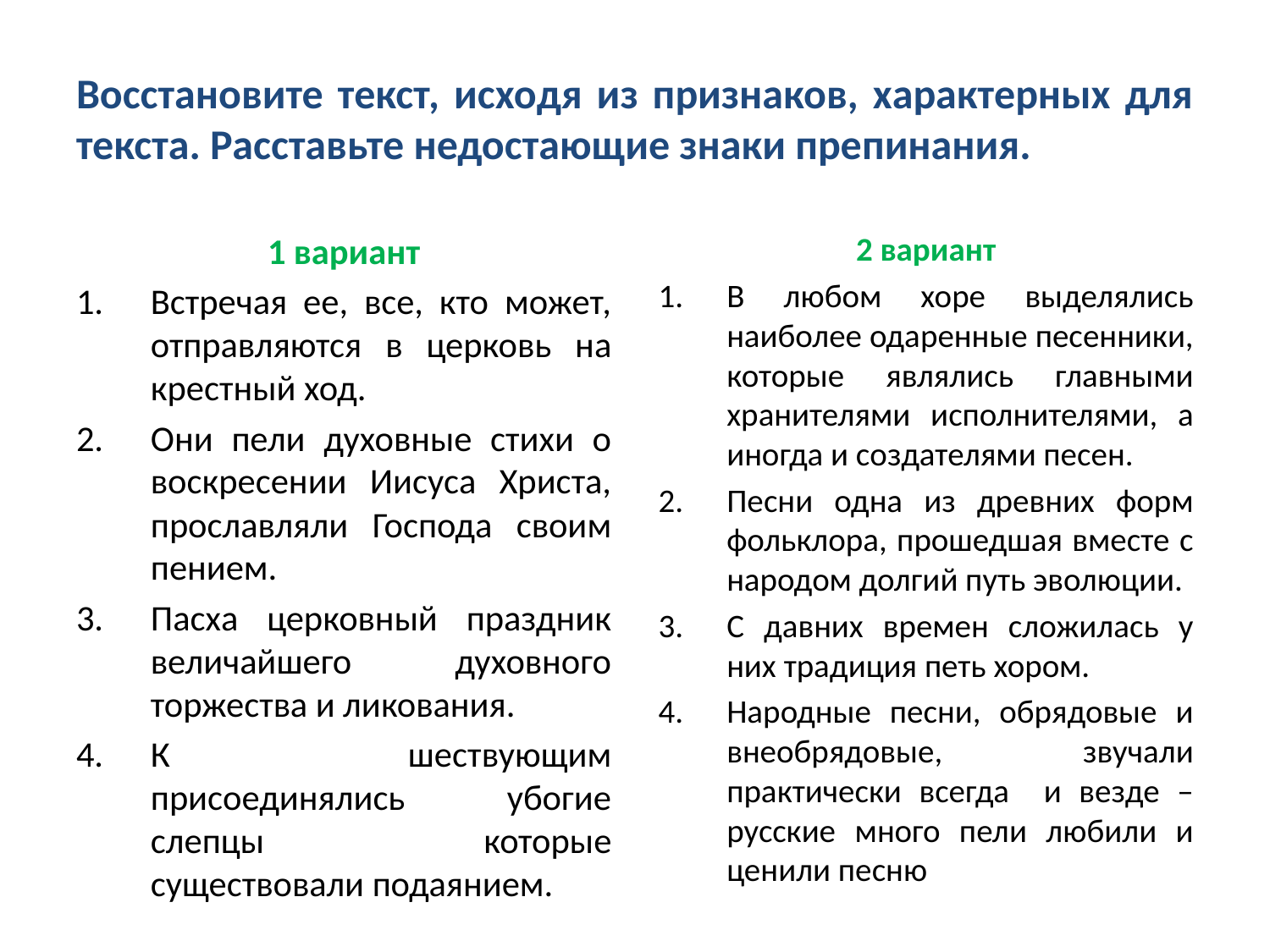

# Восстановите текст, исходя из признаков, характерных для текста. Расставьте недостающие знаки препинания.
1 вариант
Встречая ее, все, кто может, отправляются в церковь на крестный ход.
Они пели духовные стихи о воскресении Иисуса Христа, прославляли Господа своим пением.
Пасха церковный праздник величайшего духовного торжества и ликования.
К шествующим присоединялись убогие слепцы которые существовали подаянием.
2 вариант
В любом хоре выделялись наиболее одаренные песенники, которые являлись главными хранителями исполнителями, а иногда и создателями песен.
Песни одна из древних форм фольклора, прошедшая вместе с народом долгий путь эволюции.
С давних времен сложилась у них традиция петь хором.
Народные песни, обрядовые и внеобрядовые, звучали практически всегда  и везде – русские много пели любили и ценили песню